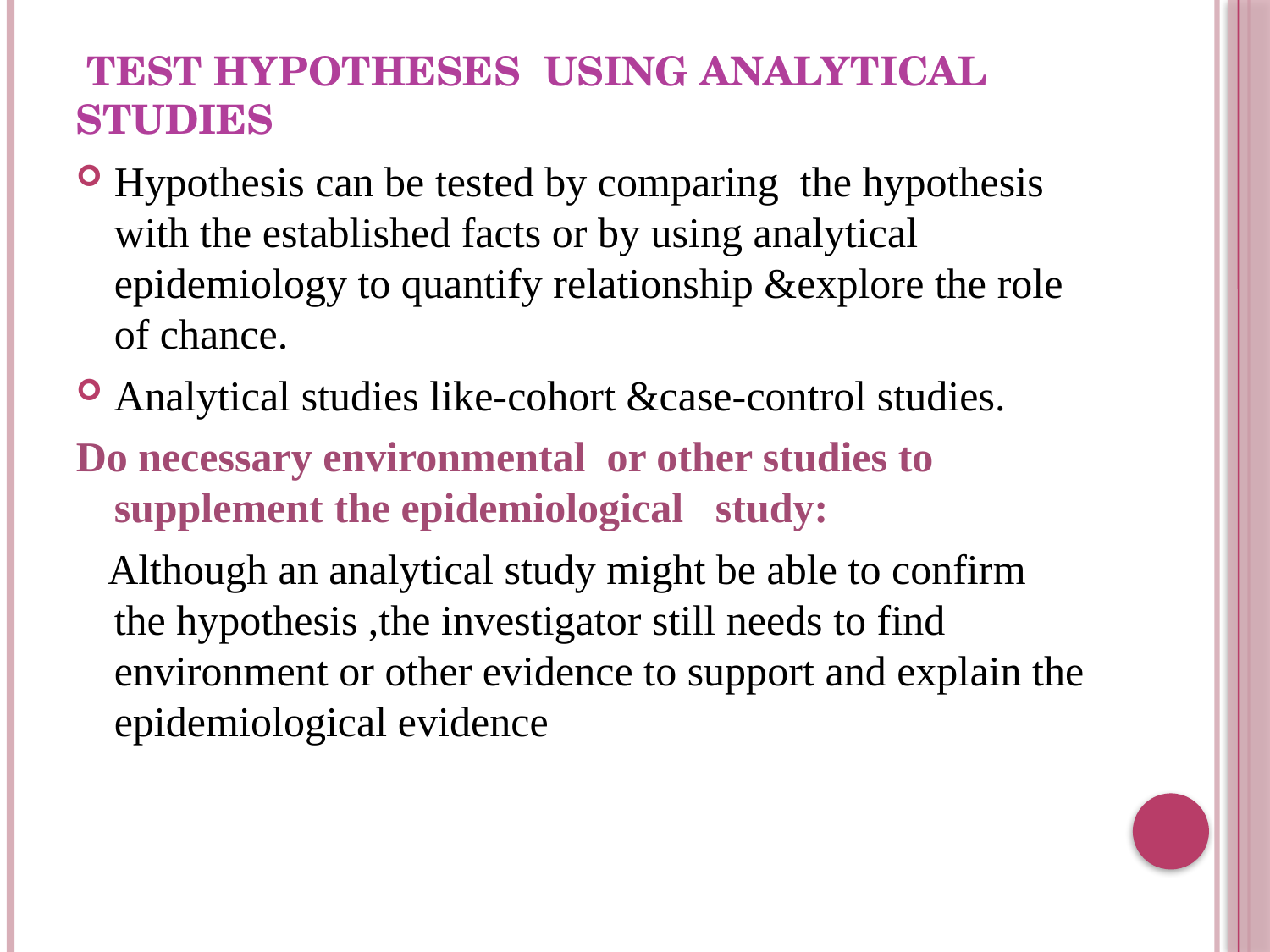

# Test hypotheses  using analytical studies
Hypothesis can be tested by comparing  the hypothesis with the established facts or by using analytical epidemiology to quantify relationship &explore the role of chance.
Analytical studies like-cohort &case-control studies.
Do necessary environmental  or other studies to supplement the epidemiological   study:
   Although an analytical study might be able to confirm the hypothesis ,the investigator still needs to find environment or other evidence to support and explain the epidemiological evidence